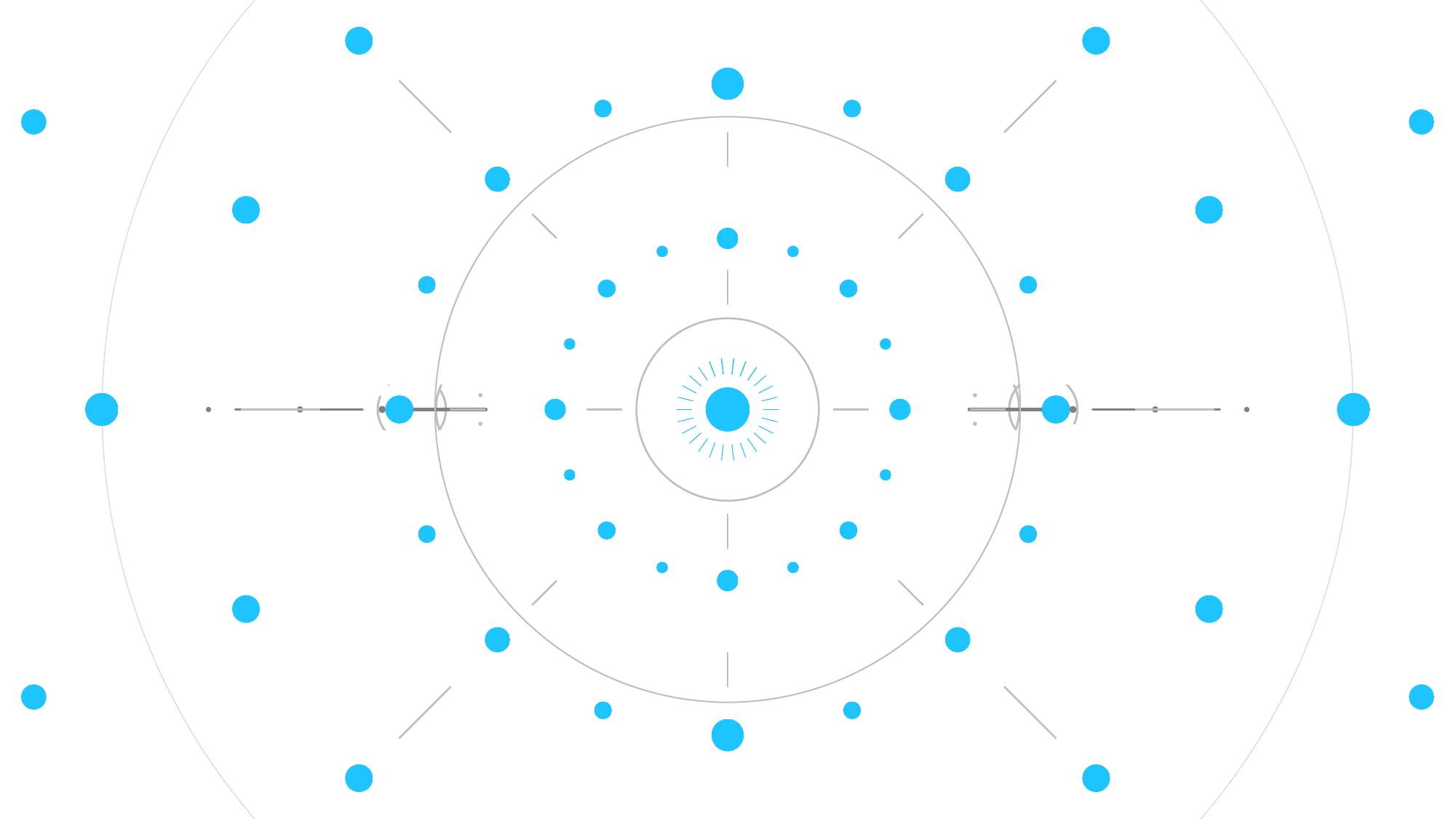

.
.
.
.
.
.
.
.
.
.
.
.
.
.
.
.

.
.
.
.
.
.
.
.
.
.
.
.
.
.
.
.

.
.
.
.
.
.
.
.
.
.
.
.
.
.
.
.

In 1997